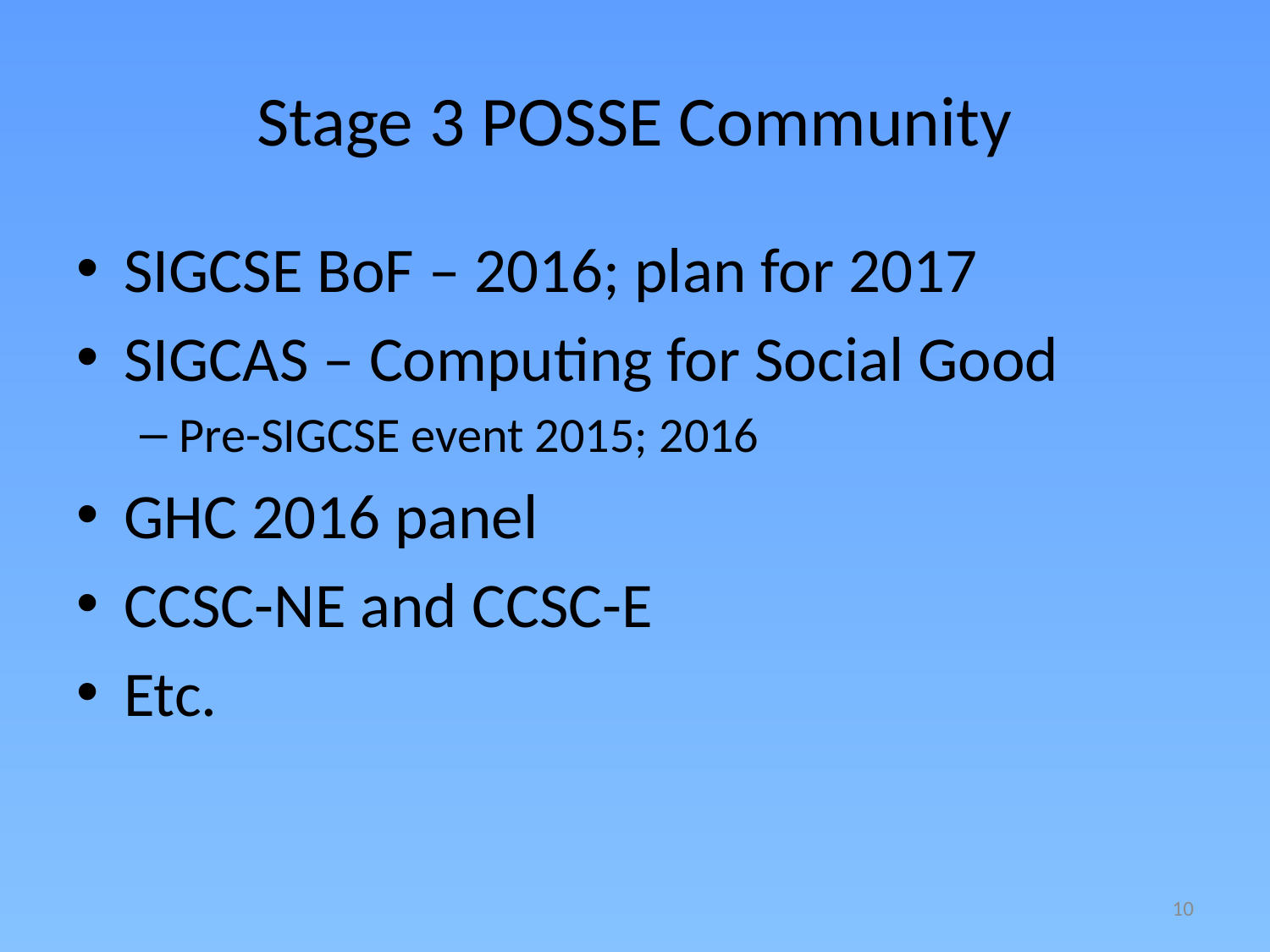

# Stage 3 POSSE Community
SIGCSE BoF – 2016; plan for 2017
SIGCAS – Computing for Social Good
Pre-SIGCSE event 2015; 2016
GHC 2016 panel
CCSC-NE and CCSC-E
Etc.

10